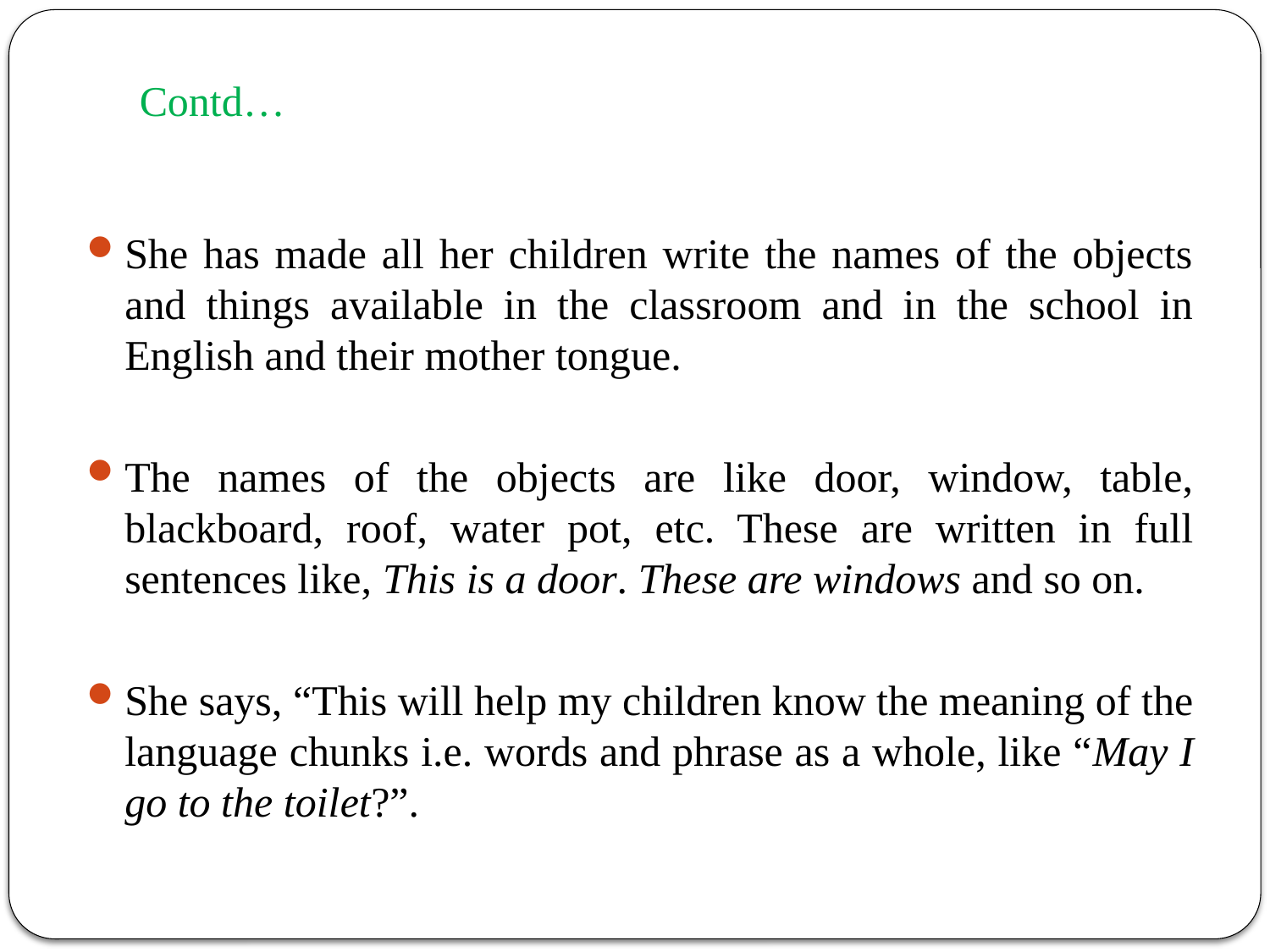

# Contd…

She has made all her children write the names of the objects and things available in the classroom and in the school in English and their mother tongue.

The names of the objects are like door, window, table, blackboard, roof, water pot, etc. These are written in full sentences like, This is a door. These are windows and so on.

She says, “This will help my children know the meaning of the language chunks i.e. words and phrase as a whole, like “May I go to the toilet?”.